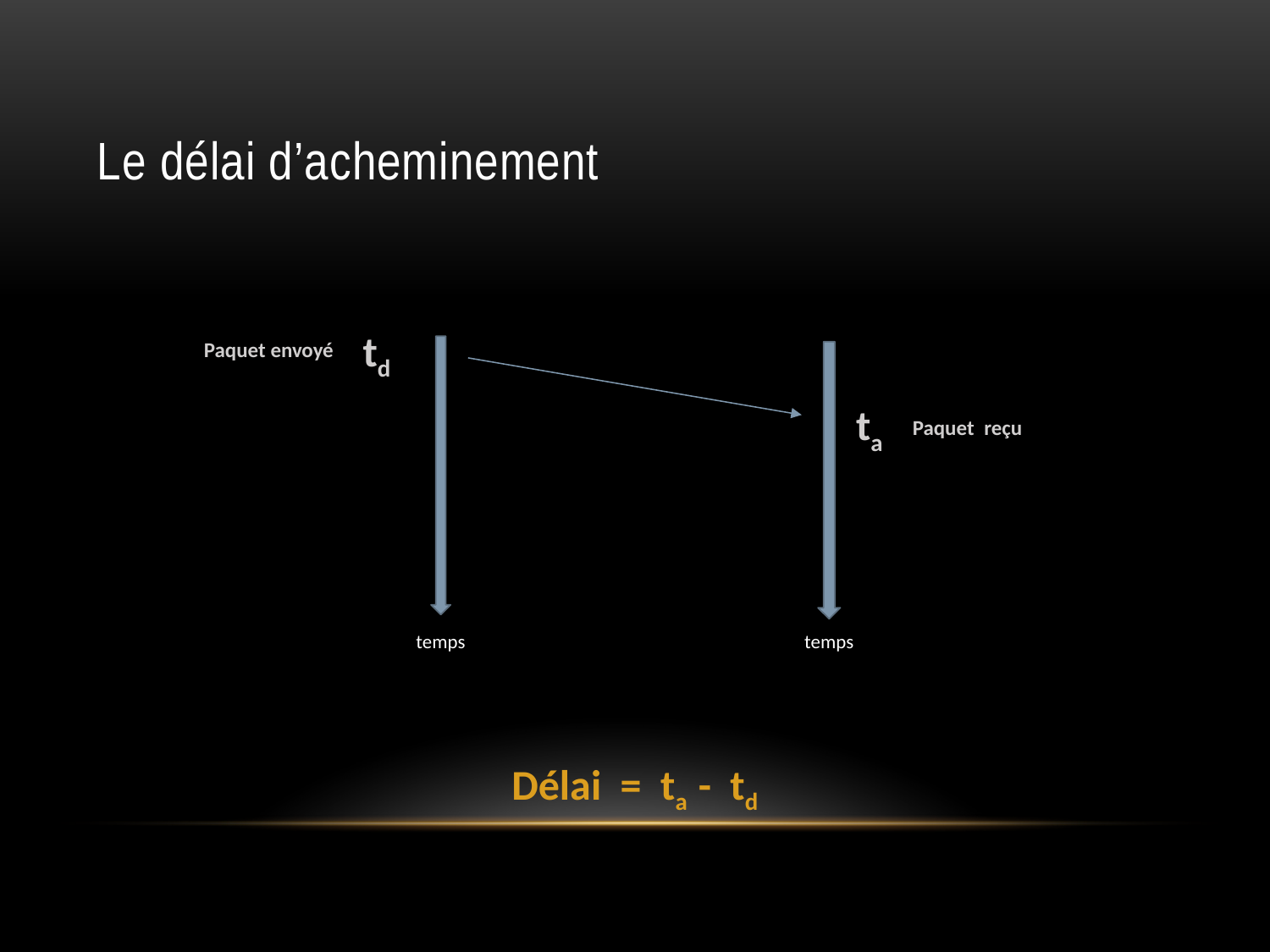

# Le délai d’acheminement
td
Paquet envoyé

temps

temps

ta
Paquet  reçu
Délai  =  ta  -  td